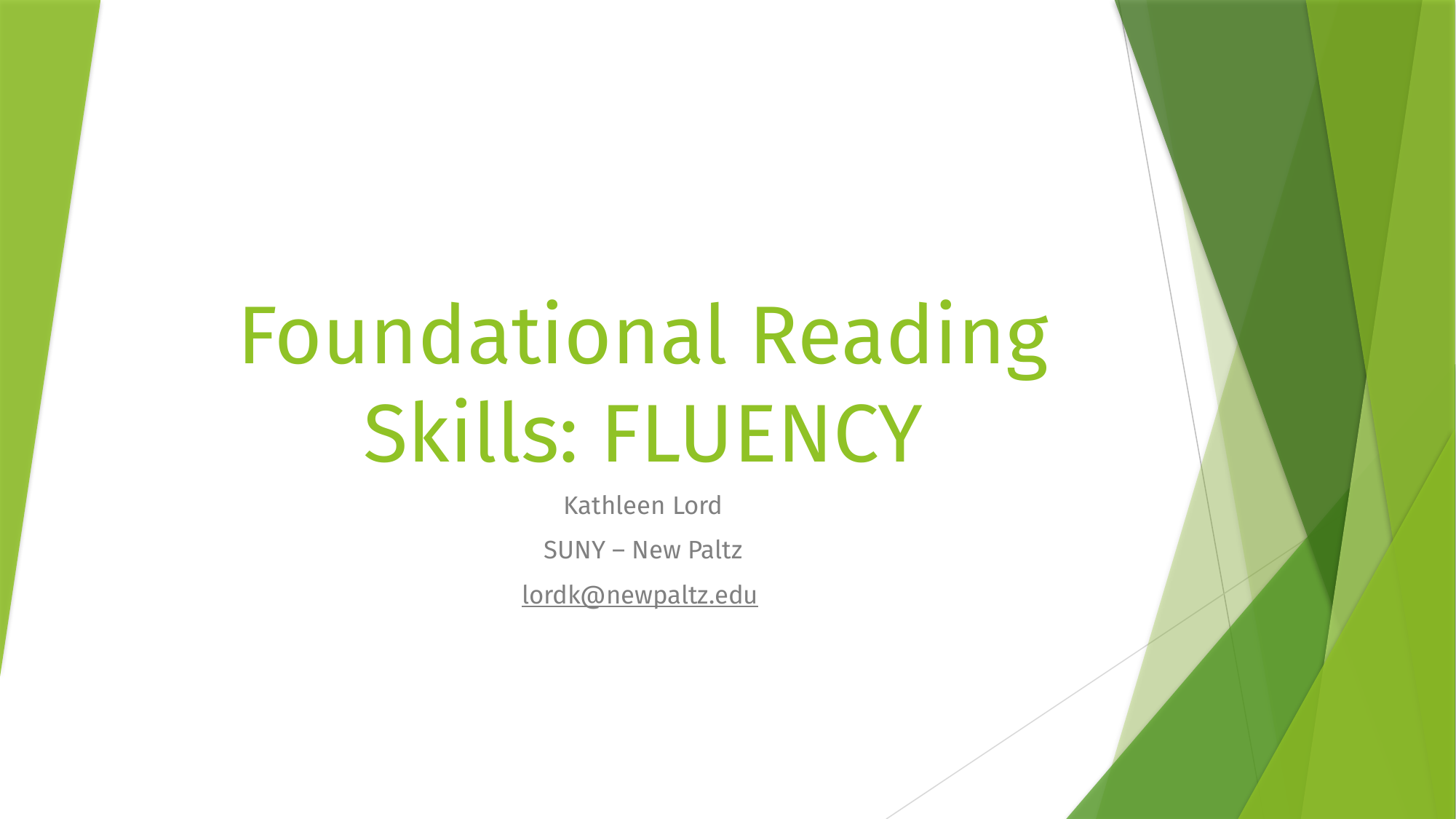

# Foundational Reading Skills: FLUENCY
Kathleen Lord
SUNY – New Paltz
lordk@newpaltz.edu